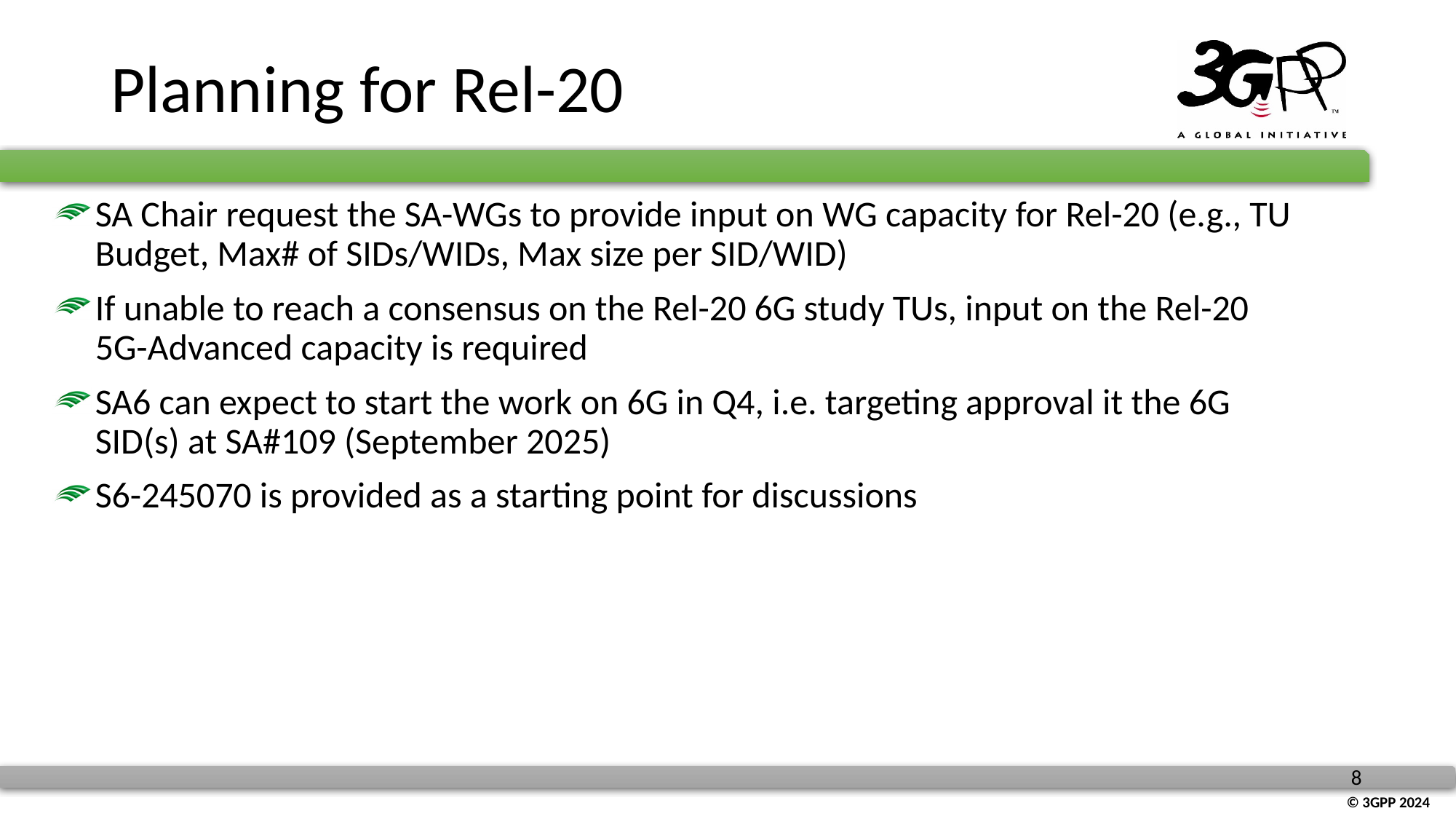

# Planning for Rel-20
SA Chair request the SA-WGs to provide input on WG capacity for Rel-20 (e.g., TU Budget, Max# of SIDs/WIDs, Max size per SID/WID)
If unable to reach a consensus on the Rel-20 6G study TUs, input on the Rel-20 5G-Advanced capacity is required
SA6 can expect to start the work on 6G in Q4, i.e. targeting approval it the 6G SID(s) at SA#109 (September 2025)
S6-245070 is provided as a starting point for discussions